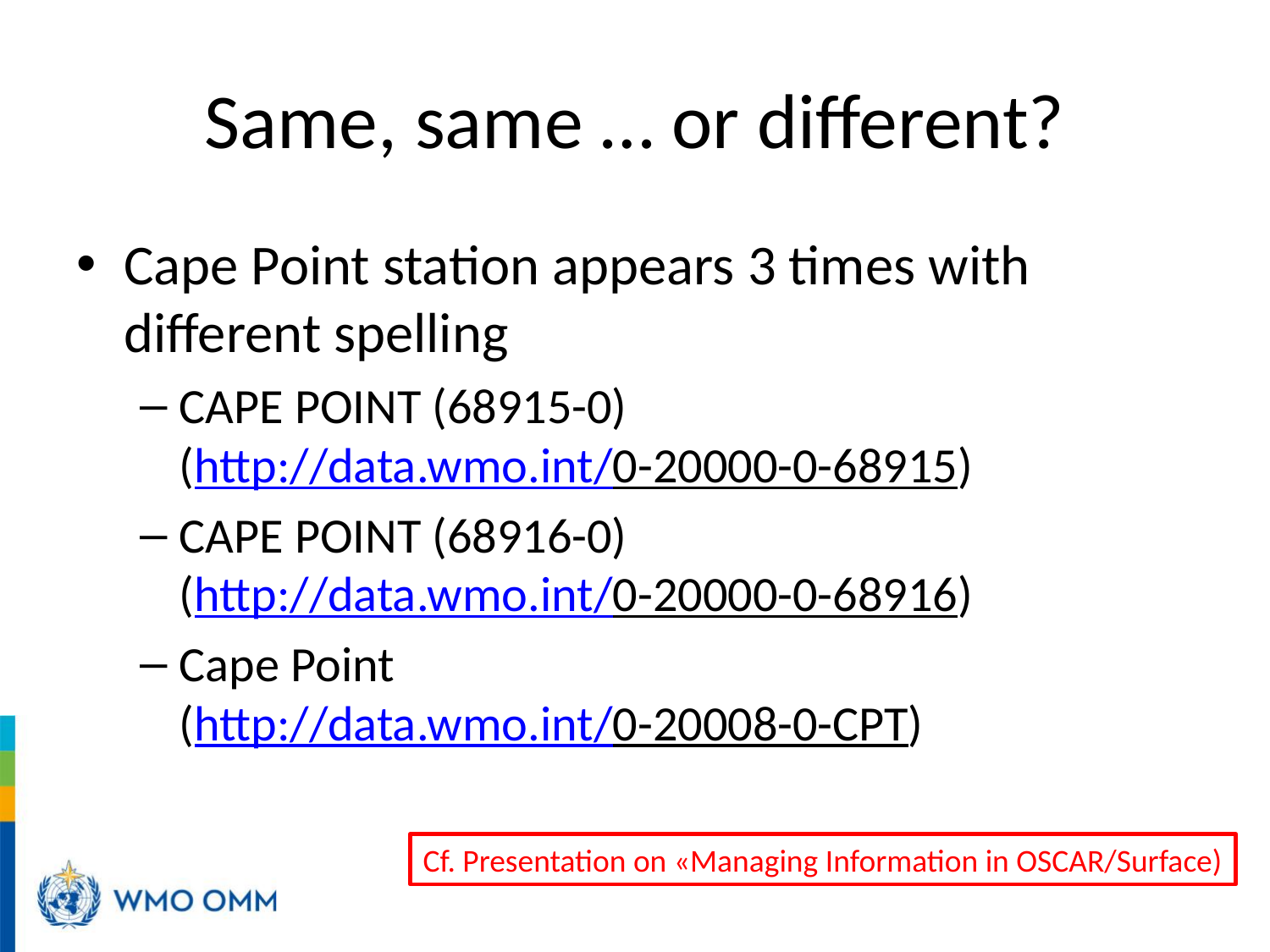

# Same, same … or different?
Cape Point station appears 3 times with different spelling
CAPE POINT (68915-0)
(http://data.wmo.int/0-20000-0-68915)
CAPE POINT (68916-0)
(http://data.wmo.int/0-20000-0-68916)
Cape Point
(http://data.wmo.int/0-20008-0-CPT)
Cf. Presentation on «Managing Information in OSCAR/Surface)